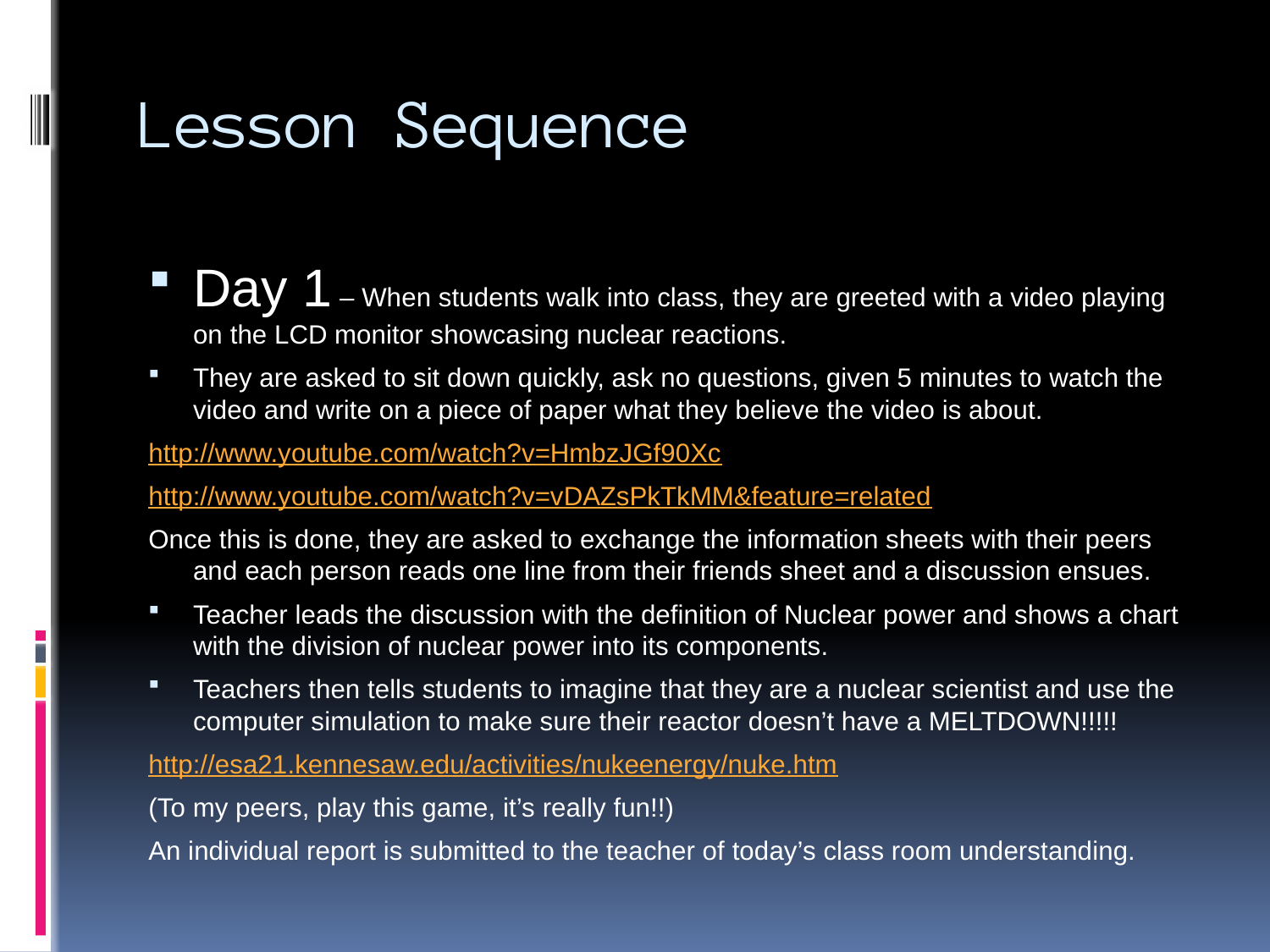

# Lesson Sequence
Day 1 – When students walk into class, they are greeted with a video playing on the LCD monitor showcasing nuclear reactions.
They are asked to sit down quickly, ask no questions, given 5 minutes to watch the video and write on a piece of paper what they believe the video is about.
http://www.youtube.com/watch?v=HmbzJGf90Xc
http://www.youtube.com/watch?v=vDAZsPkTkMM&feature=related
Once this is done, they are asked to exchange the information sheets with their peers and each person reads one line from their friends sheet and a discussion ensues.
Teacher leads the discussion with the definition of Nuclear power and shows a chart with the division of nuclear power into its components.
Teachers then tells students to imagine that they are a nuclear scientist and use the computer simulation to make sure their reactor doesn’t have a MELTDOWN!!!!!
http://esa21.kennesaw.edu/activities/nukeenergy/nuke.htm
(To my peers, play this game, it’s really fun!!)
An individual report is submitted to the teacher of today’s class room understanding.